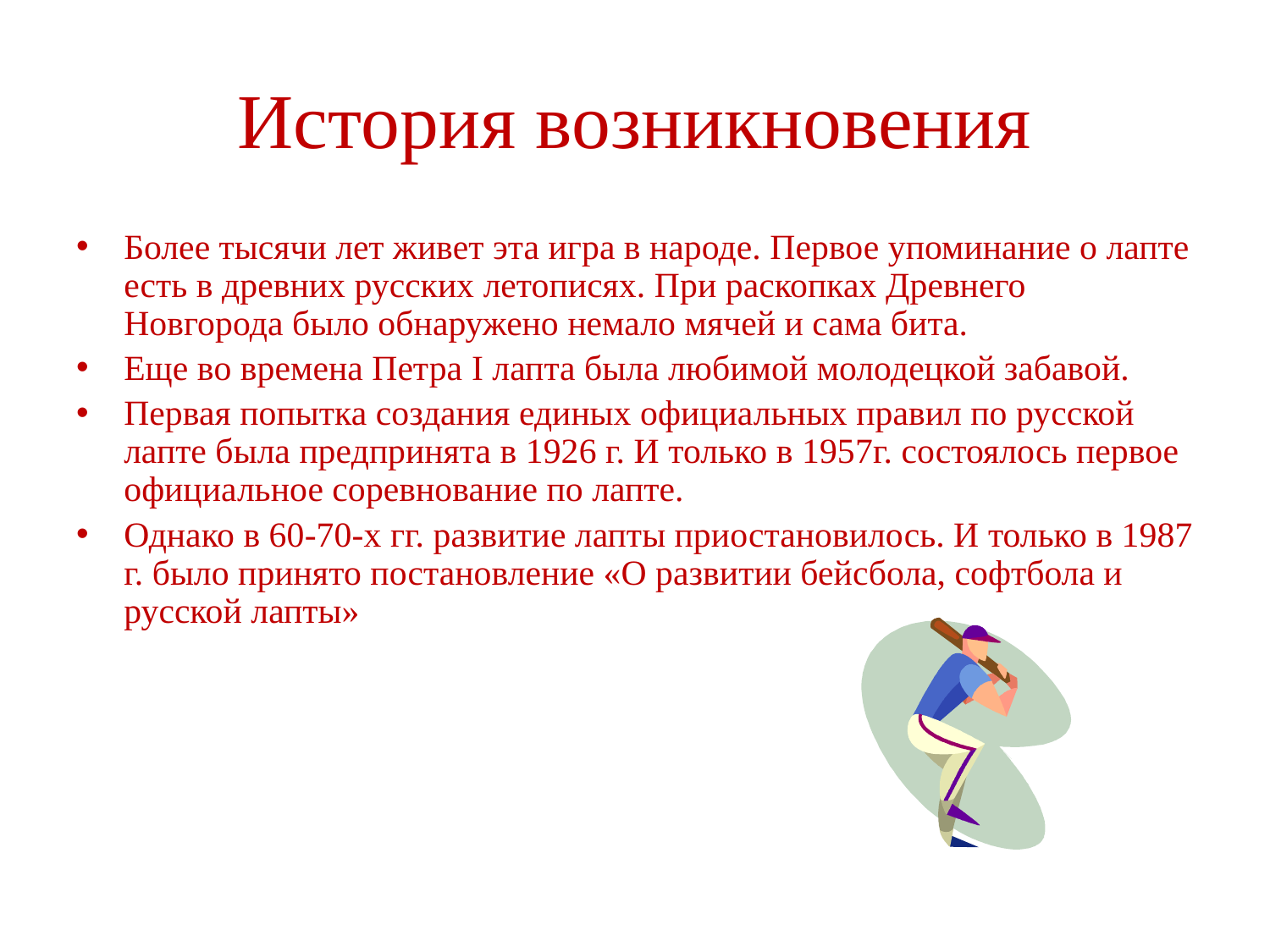

# История возникновения
Более тысячи лет живет эта игра в народе. Первое упоминание о лапте есть в древних русских летописях. При раскопках Древнего Новгорода было обнаружено немало мячей и сама бита.
Еще во времена Петра I лапта была любимой молодецкой забавой.
Первая попытка создания единых официальных правил по русской лапте была предпринята в 1926 г. И только в 1957г. состоялось первое официальное соревнование по лапте.
Однако в 60-70-х гг. развитие лапты приостановилось. И только в 1987 г. было принято постановление «О развитии бейсбола, софтбола и русской лапты»